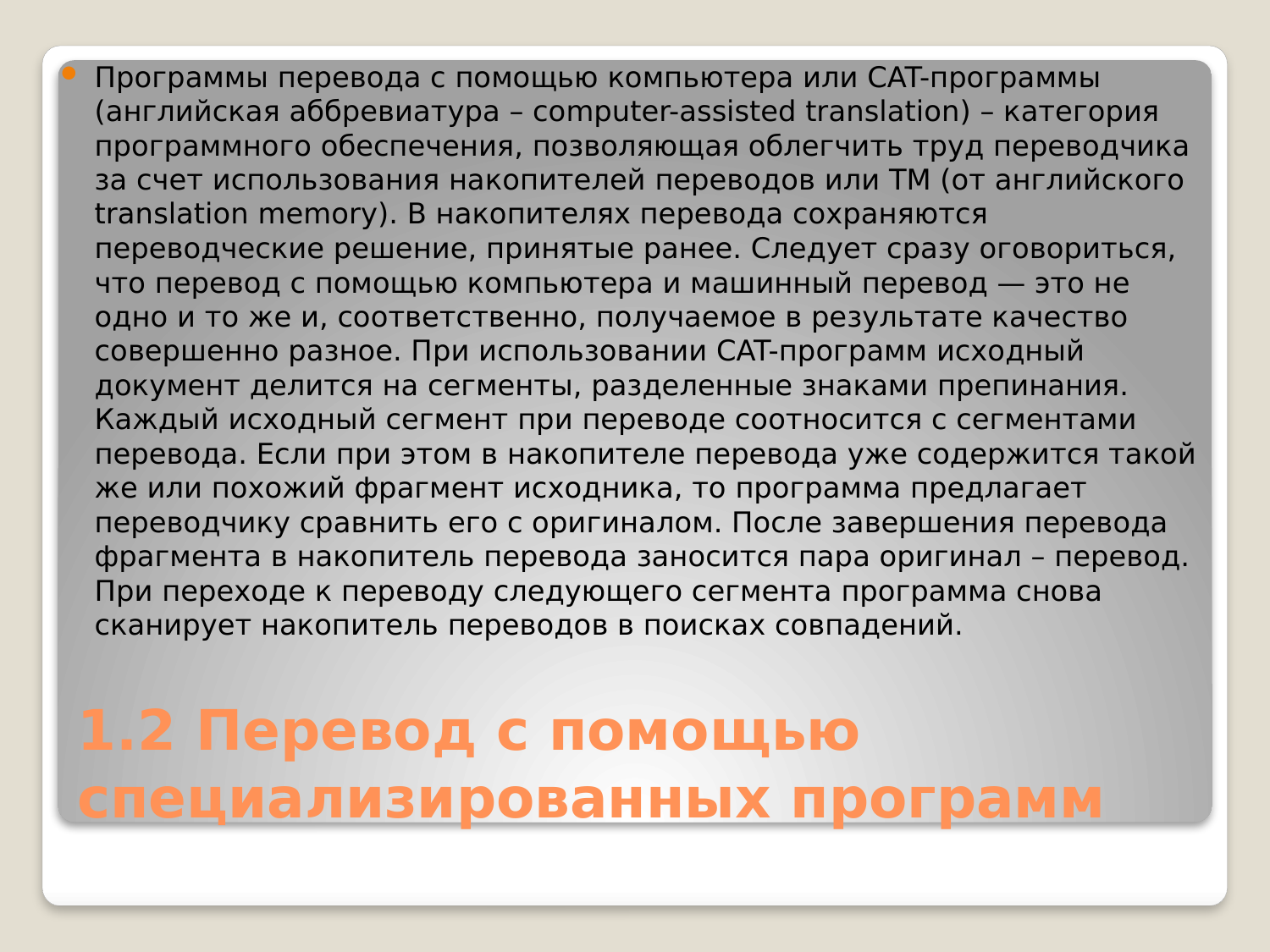

Программы перевода с помощью компьютера или CAT-программы (английская аббревиатура – computer-assisted translation) – категория программного обеспечения, позволяющая облегчить труд переводчика за счет использования накопителей переводов или TM (от английского translation memory). В накопителях перевода сохраняются переводческие решение, принятые ранее. Следует сразу оговориться, что перевод с помощью компьютера и машинный перевод — это не одно и то же и, соответственно, получаемое в результате качество совершенно разное. При использовании CAT-программ исходный документ делится на сегменты, разделенные знаками препинания. Каждый исходный сегмент при переводе соотносится с сегментами перевода. Если при этом в накопителе перевода уже содержится такой же или похожий фрагмент исходника, то программа предлагает переводчику сравнить его с оригиналом. После завершения перевода фрагмента в накопитель перевода заносится пара оригинал – перевод. При переходе к переводу следующего сегмента программа снова сканирует накопитель переводов в поисках совпадений.
# 1.2 Перевод с помощью специализированных программ